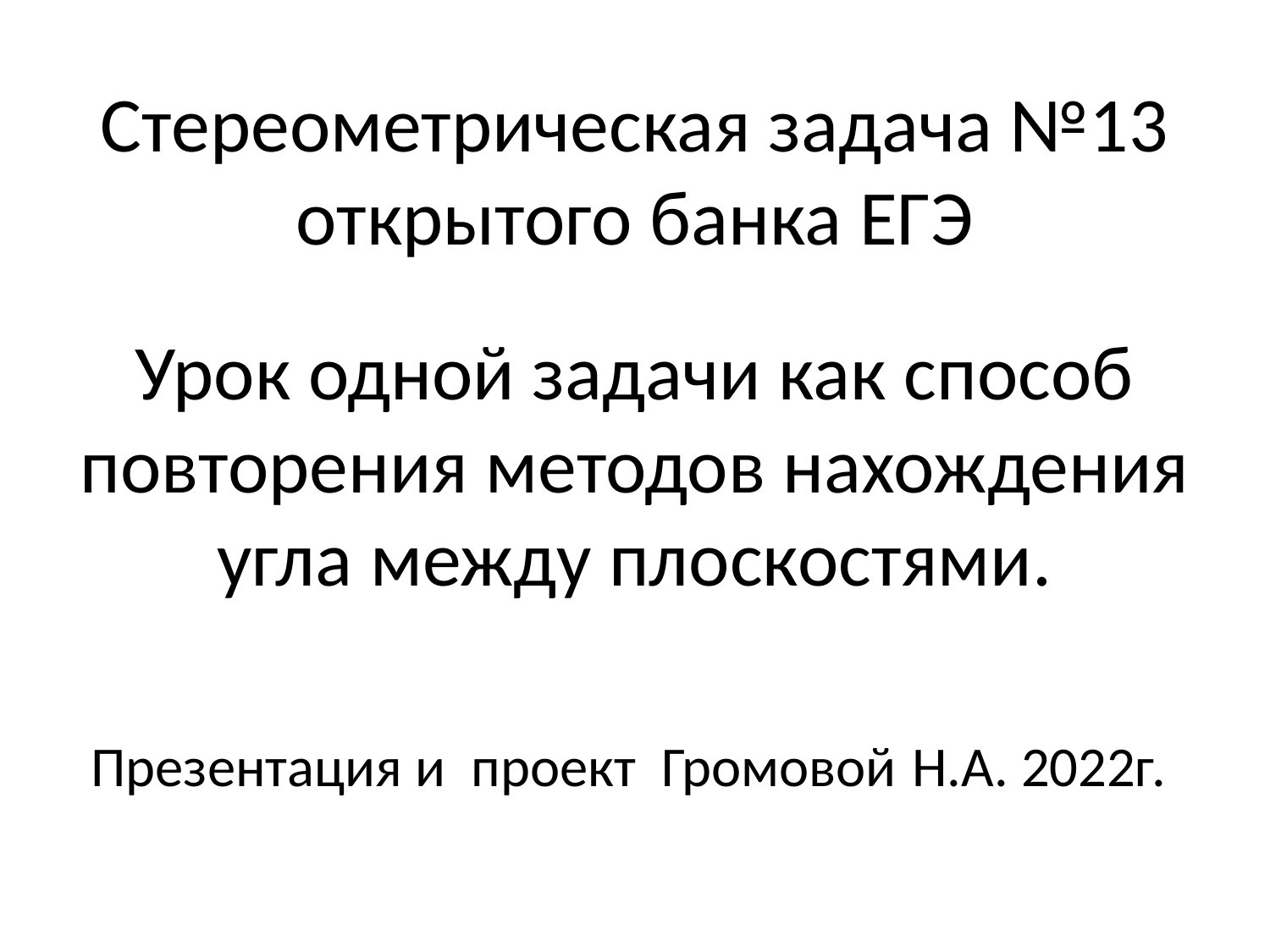

# Стереометрическая задача №13 открытого банка ЕГЭ
Урок одной задачи как способ повторения методов нахождения угла между плоскостями.

Презентация и  проект  Громовой Н.А. 2022г.